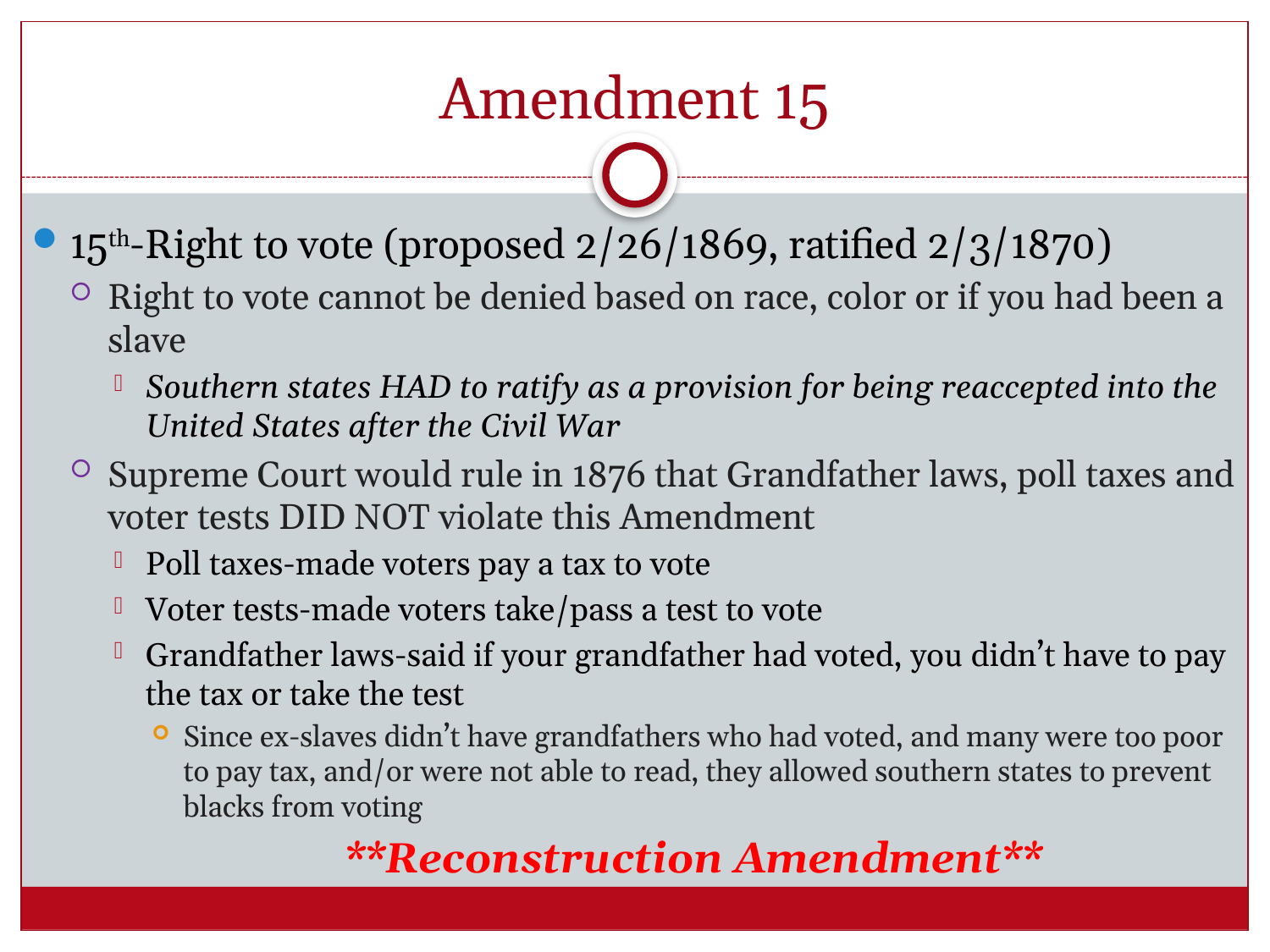

# Amendment 15
15th-Right to vote (proposed 2/26/1869, ratified 2/3/1870)
Right to vote cannot be denied based on race, color or if you had been a slave
Southern states HAD to ratify as a provision for being reaccepted into the United States after the Civil War
Supreme Court would rule in 1876 that Grandfather laws, poll taxes and voter tests DID NOT violate this Amendment
Poll taxes-made voters pay a tax to vote
Voter tests-made voters take/pass a test to vote
Grandfather laws-said if your grandfather had voted, you didn’t have to pay the tax or take the test
Since ex-slaves didn’t have grandfathers who had voted, and many were too poor to pay tax, and/or were not able to read, they allowed southern states to prevent blacks from voting
**Reconstruction Amendment**